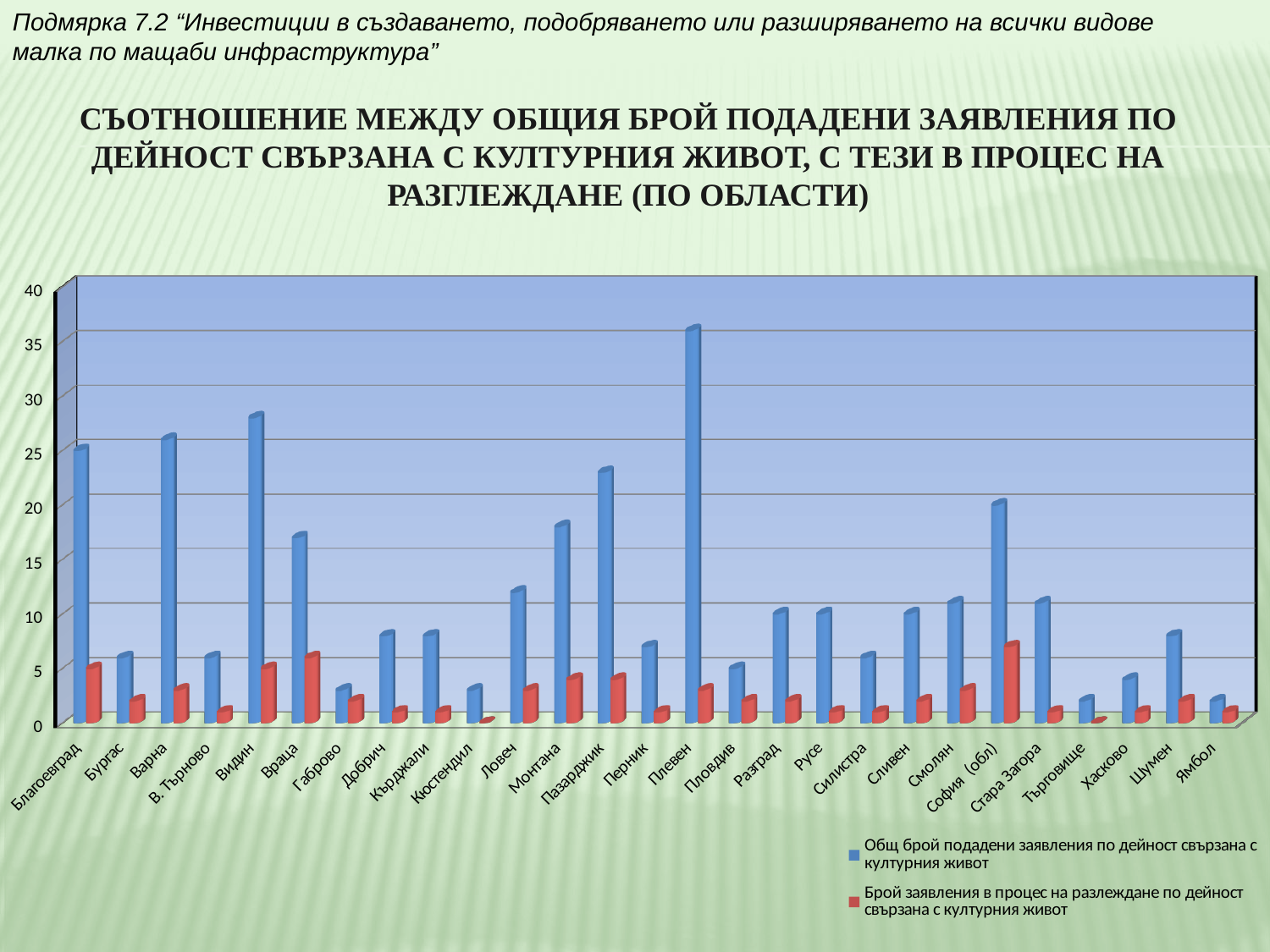

Подмярка 7.2 “Инвестиции в създаването, подобряването или разширяването на всички видове малка по мащаби инфраструктура”
СЪОТНОШЕНИЕ МЕЖДУ ОБЩИЯ БРОЙ ПОДАДЕНИ ЗАЯВЛЕНИЯ ПО ДЕЙНОСТ СВЪРЗАНА С КУЛТУРНИЯ ЖИВОТ, С ТЕЗИ В ПРОЦЕС НА РАЗГЛЕЖДАНЕ (ПО ОБЛАСТИ)

[unsupported chart]